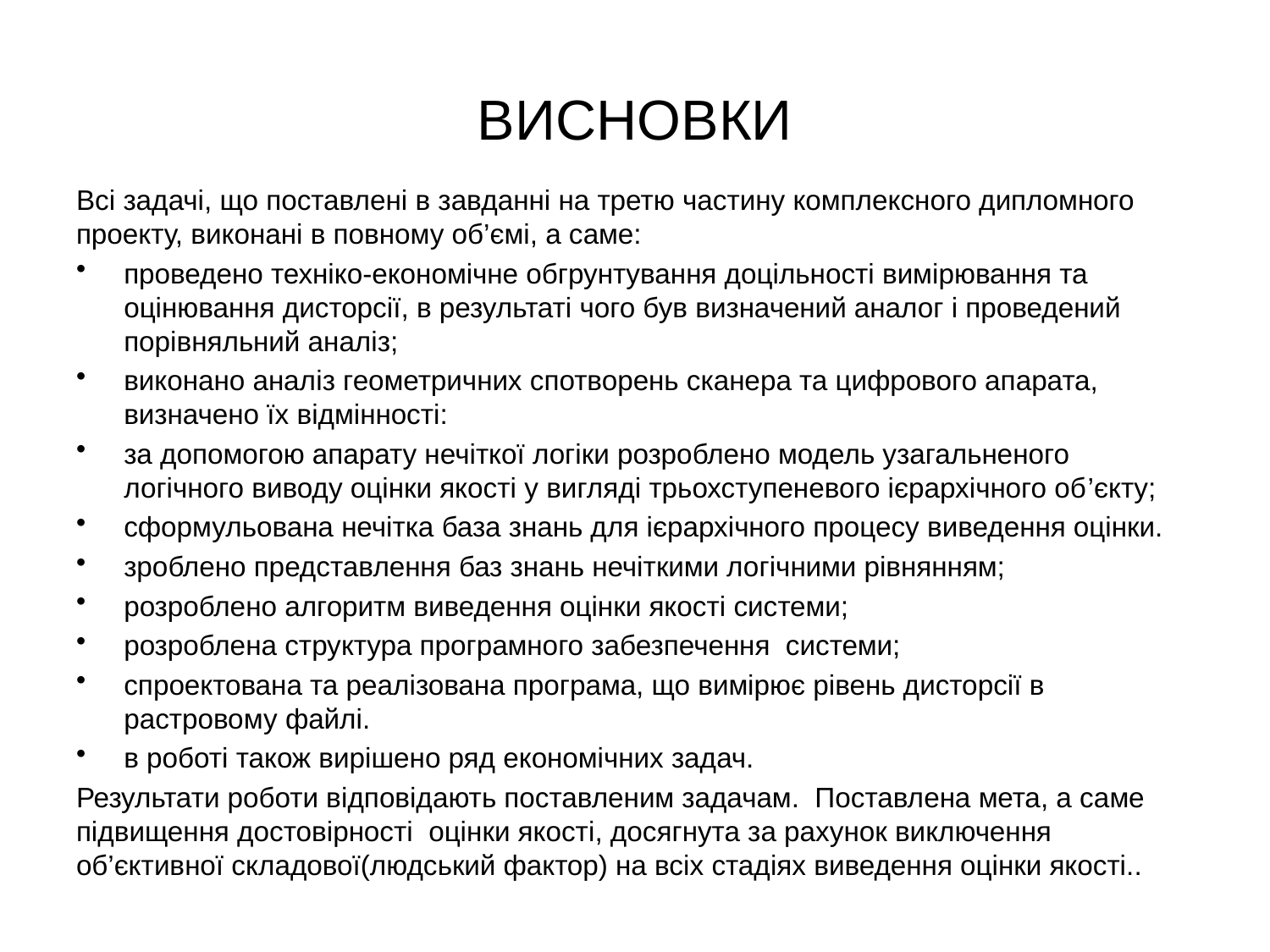

# ВИСНОВКИ
Всі задачі, що поставлені в завданні на третю частину комплексного дипломного проекту, виконані в повному об’ємі, а саме:
проведено техніко-економічне обгрунтування доцільності вимірювання та оцінювання дисторсії, в результаті чого був визначений аналог і проведений порівняльний аналіз;
виконано аналіз геометричних спотворень сканера та цифрового апарата, визначено їх відмінності:
за допомогою апарату нечіткої логіки розроблено модель узагальненого логічного виводу оцінки якості у вигляді трьохступеневого ієрархічного об’єкту;
сформульована нечітка база знань для ієрархічного процесу виведення оцінки.
зроблено представлення баз знань нечіткими логічними рівнянням;
розроблено алгоритм виведення оцінки якості системи;
розроблена структура програмного забезпечення  системи;
спроектована та реалізована програма, що вимірює рівень дисторсії в растровому файлі.
в роботі також вирішено ряд економічних задач.
Результати роботи відповідають поставленим задачам.  Поставлена мета, а саме підвищення достовірності  оцінки якості, досягнута за рахунок виключення об’єктивної складової(людський фактор) на всіх стадіях виведення оцінки якості..